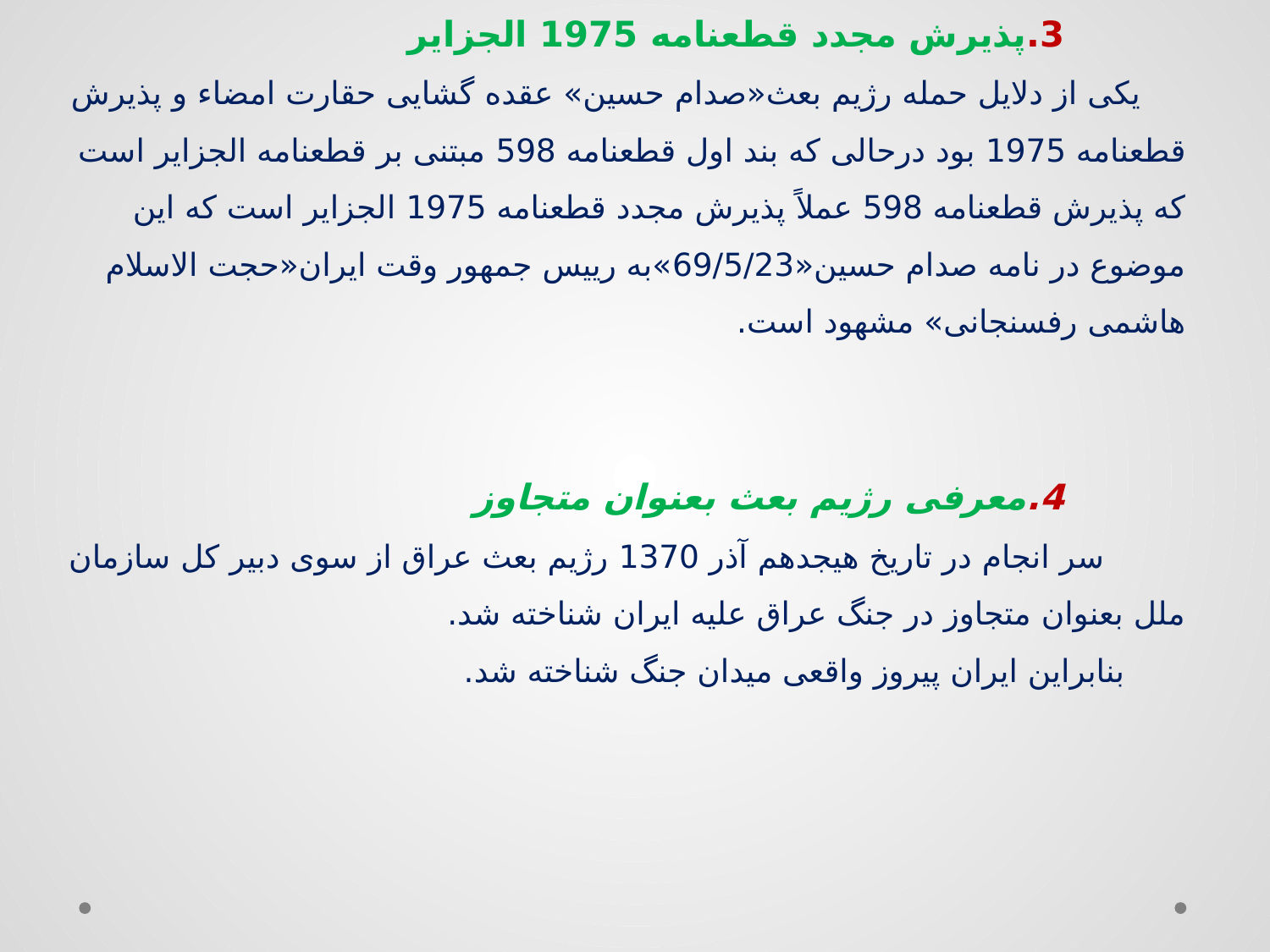

# 3.پذیرش مجدد قطعنامه 1975 الجزایر یکی از دلایل حمله رژیم بعث«صدام حسین» عقده گشایی حقارت امضاء و پذیرش قطعنامه 1975 بود درحالی که بند اول قطعنامه 598 مبتنی بر قطعنامه الجزایر است که پذیرش قطعنامه 598 عملاً پذیرش مجدد قطعنامه 1975 الجزایر است که این موضوع در نامه صدام حسین«69/5/23»به رییس جمهور وقت ایران«حجت الاسلام هاشمی رفسنجانی» مشهود است. 4.معرفی رژیم بعث بعنوان متجاوز سر انجام در تاریخ هیجدهم آذر 1370 رژیم بعث عراق از سوی دبیر کل سازمان ملل بعنوان متجاوز در جنگ عراق علیه ایران شناخته شد. بنابراین ایران پیروز واقعی میدان جنگ شناخته شد.